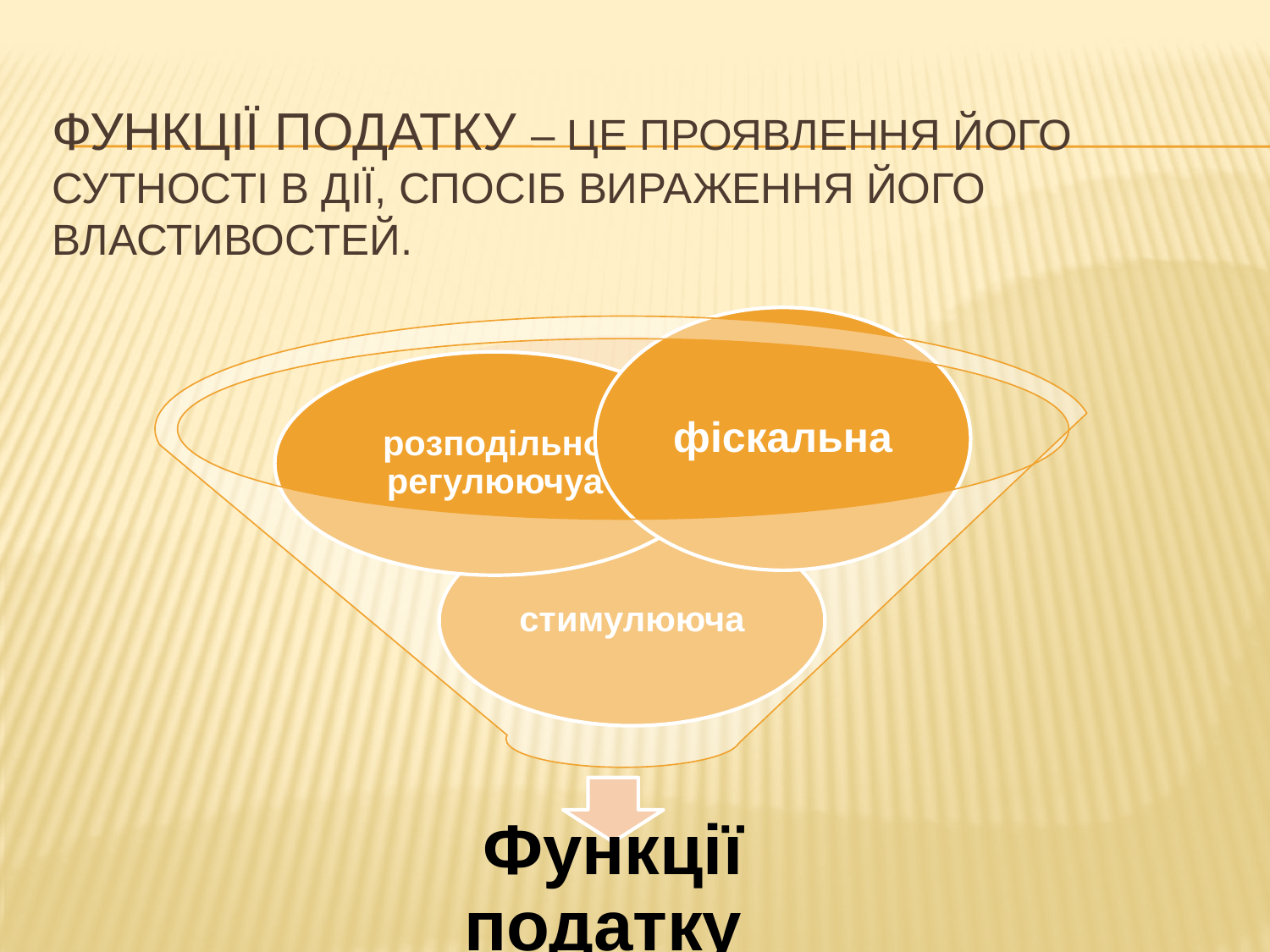

# Функції податку – це проявлення його сутності в дії, спосіб вираження його властивостей.
Функції податку
стимулююча
 розподільно-регулюючуа
фіскальна